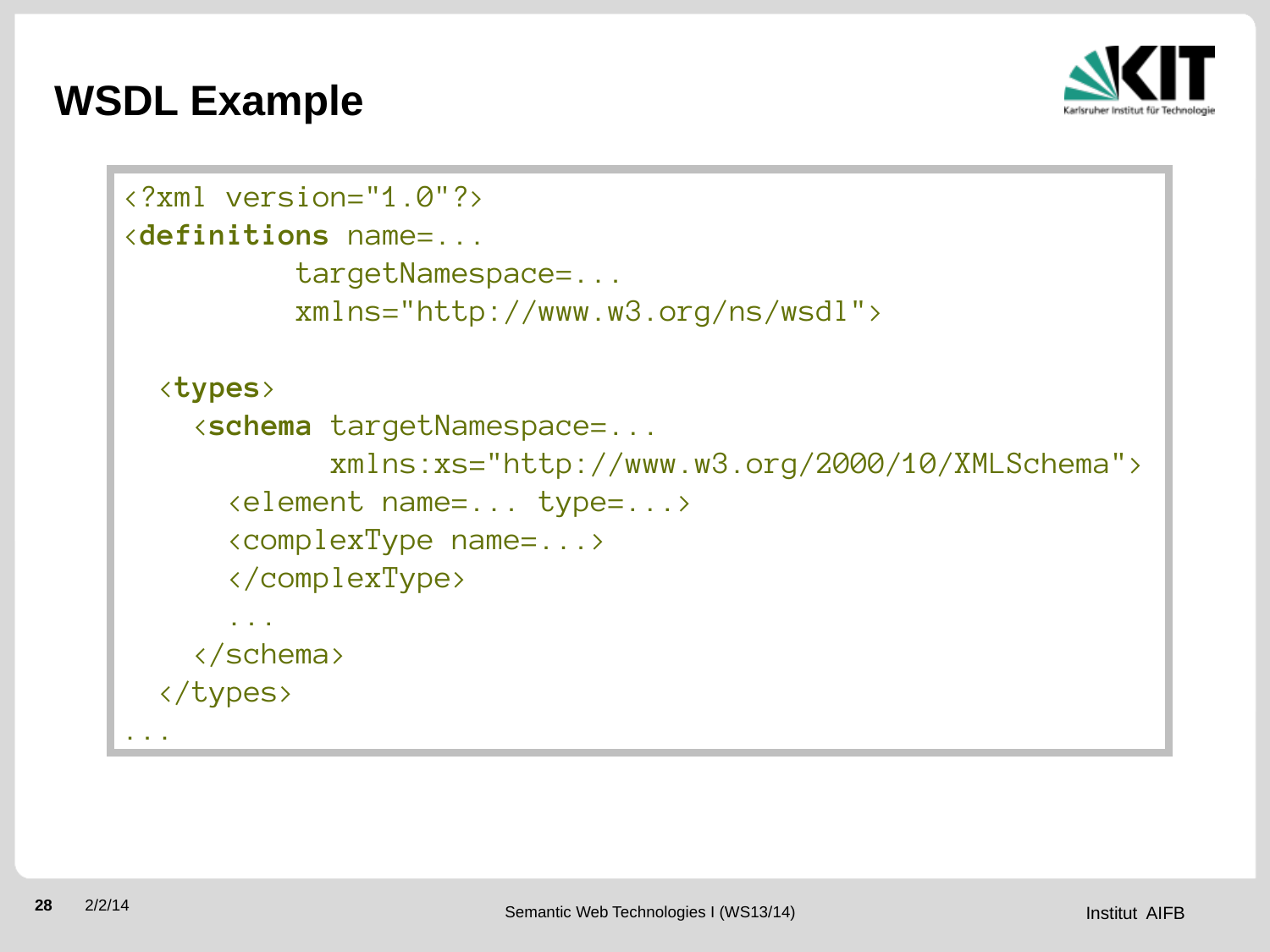

# WSDL Example
<?xml version="1.0"?>
<definitions name=...
          targetNamespace=...
          xmlns="http://www.w3.org/ns/wsdl">

  <types>
    <schema targetNamespace=...
            xmlns:xs="http://www.w3.org/2000/10/XMLSchema">
      <element name=... type=...>
      <complexType name=...>
      </complexType>
      ...
    </schema>
  </types>
...